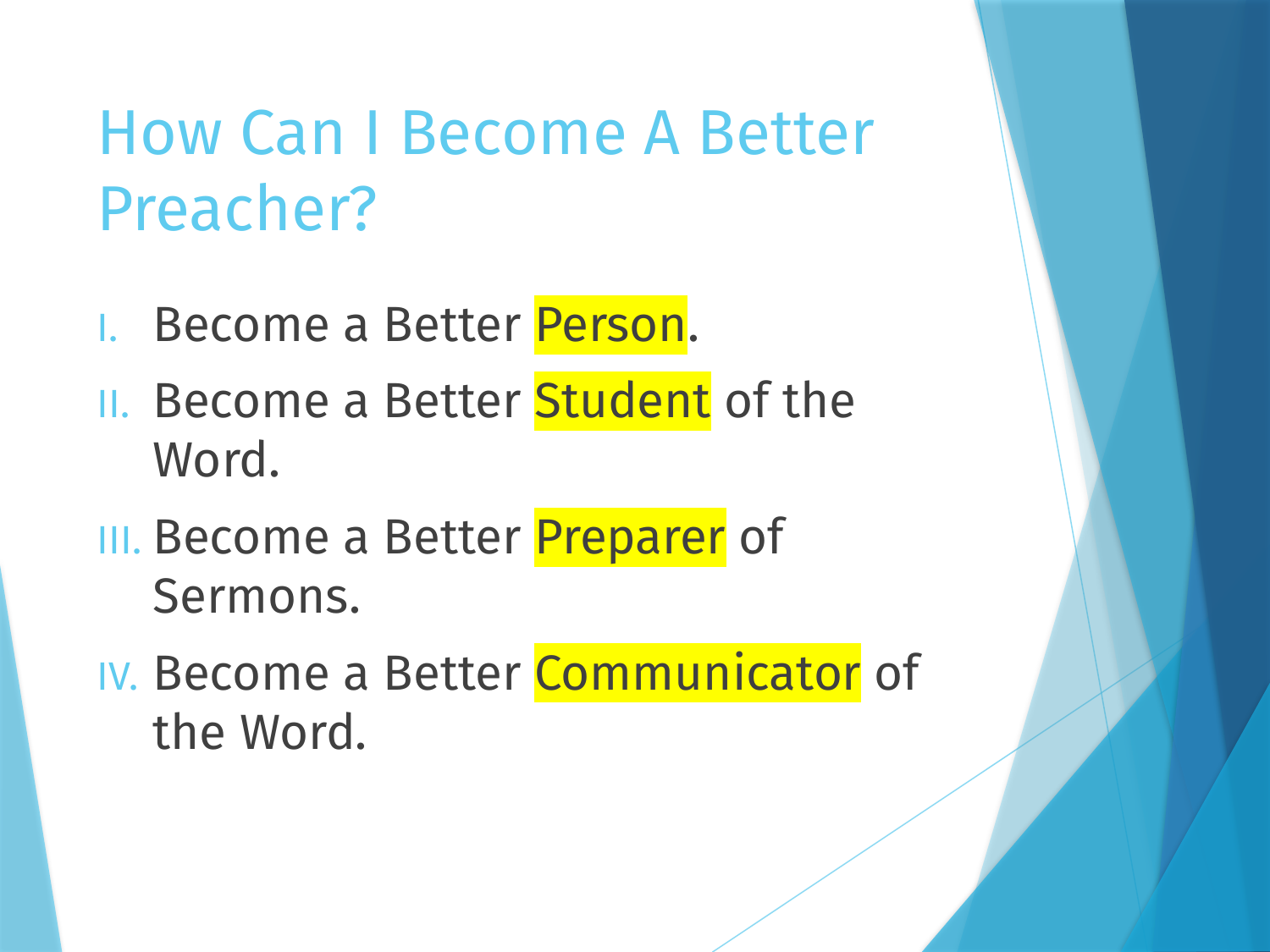

# How Can I Become A Better Preacher?
Become a Better Person.
Become a Better Student of the Word.
Become a Better Preparer of Sermons.
Become a Better Communicator of the Word.